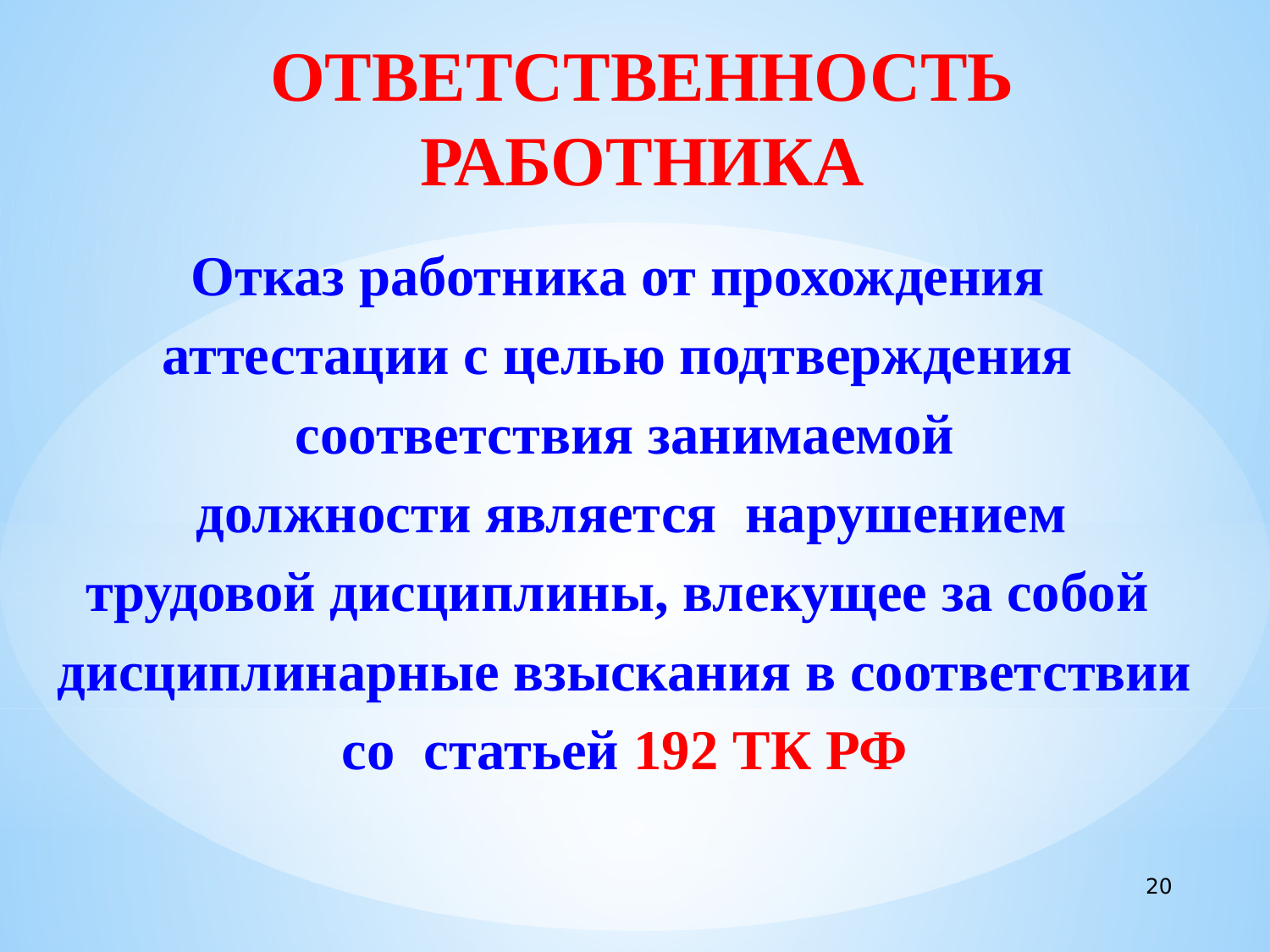

ОТВЕТСТВЕННОСТЬ РАБОТНИКА

Отказ работника от прохождения
аттестации с целью подтверждения
соответствия занимаемой
 должности является  нарушением
трудовой дисциплины, влекущее за собой
дисциплинарные взыскания в соответствии
со  статьей 192 ТК РФ

-
20